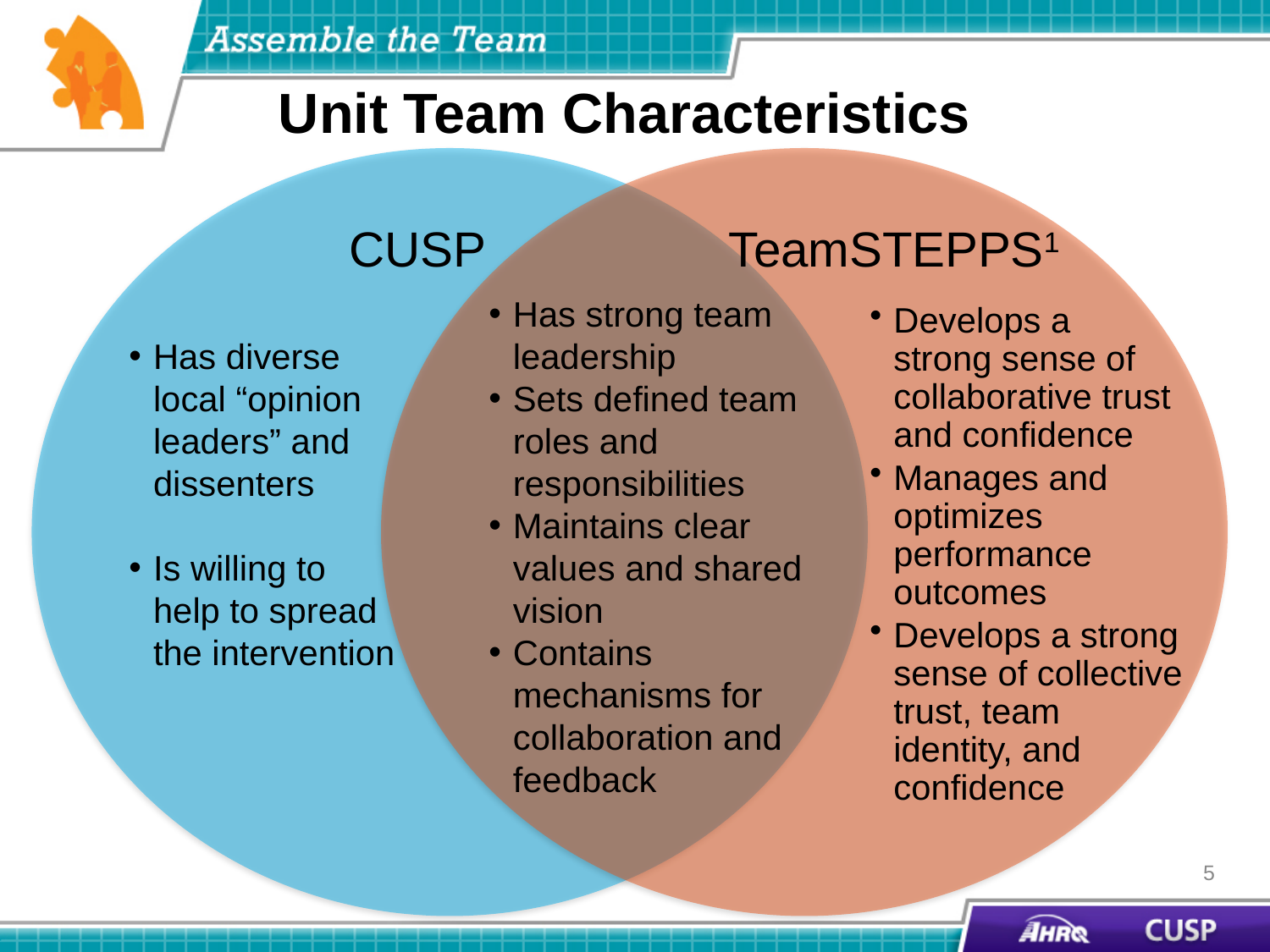

# Unit Team Characteristics

CUSP
TeamSTEPPS1
Has strong team leadership
Sets defined team roles and responsibilities
Maintains clear values and shared vision
Contains mechanisms for collaboration and feedback
Develops a   strong sense of collaborative trust and confidence
Manages and optimizes performance outcomes
Develops a strong sense of collective trust, team identity, and confidence

Has diverse local “opinion leaders” and dissenters

Is willing to help to spread the intervention
5